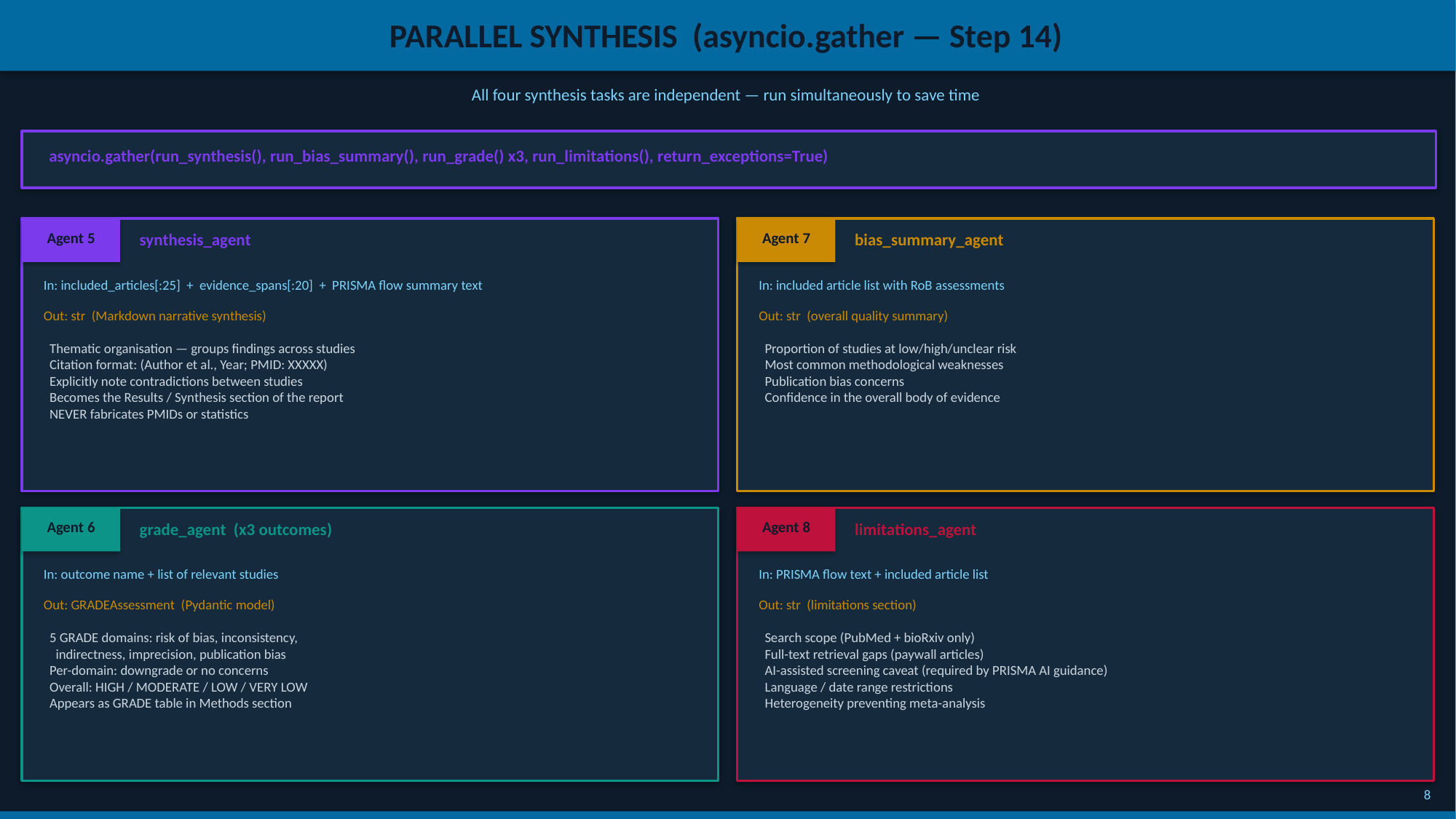

PARALLEL SYNTHESIS  (asyncio.gather — Step 14)
All four synthesis tasks are independent — run simultaneously to save time

asyncio.gather(run_synthesis(), run_bias_summary(), run_grade() x3, run_limitations(), return_exceptions=True)

Agent 5
Agent 7
synthesis_agent
bias_summary_agent
In: included_articles[:25]  +  evidence_spans[:20]  +  PRISMA flow summary text
In: included article list with RoB assessments
Out: str  (Markdown narrative synthesis)
Out: str  (overall quality summary)
  Thematic organisation — groups findings across studies
  Citation format: (Author et al., Year; PMID: XXXXX)
  Explicitly note contradictions between studies
  Becomes the Results / Synthesis section of the report
  NEVER fabricates PMIDs or statistics
  Proportion of studies at low/high/unclear risk
  Most common methodological weaknesses
  Publication bias concerns
  Confidence in the overall body of evidence

Agent 6
Agent 8
grade_agent  (x3 outcomes)
limitations_agent
In: outcome name + list of relevant studies
In: PRISMA flow text + included article list
Out: GRADEAssessment  (Pydantic model)
Out: str  (limitations section)
  5 GRADE domains: risk of bias, inconsistency,
    indirectness, imprecision, publication bias
  Per-domain: downgrade or no concerns
  Overall: HIGH / MODERATE / LOW / VERY LOW
  Appears as GRADE table in Methods section
  Search scope (PubMed + bioRxiv only)
  Full-text retrieval gaps (paywall articles)
  AI-assisted screening caveat (required by PRISMA AI guidance)
  Language / date range restrictions
  Heterogeneity preventing meta-analysis
8